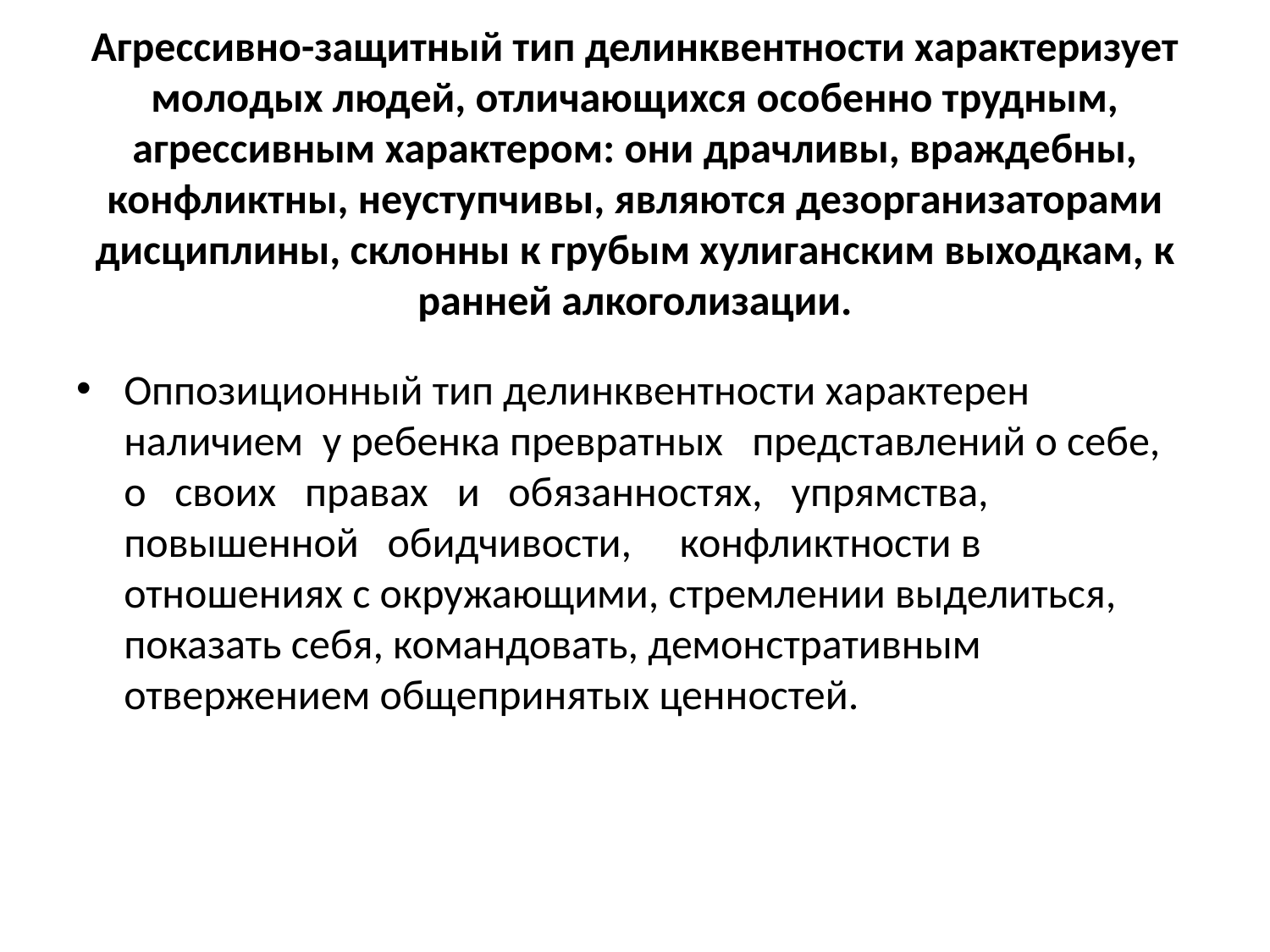

# Агрессивно-защитный тип делинквентности характеризует молодых людей, отличающихся особенно трудным, агрессивным характером: они драчливы, враждебны, конфликтны, неуступчивы, являются дезорганизаторами дисциплины, склонны к грубым хулиганским выходкам, к ранней алкоголизации.
Оппозиционный тип делинквентности характерен наличием  у ребенка превратных   представлений о себе,   о   своих   правах   и   обязанностях,   упрямства,   повышенной   обидчивости,     конфликтности в отношениях с окружающими, стремлении выделиться, показать себя, командовать, демонстративным отвержением общепринятых ценностей.